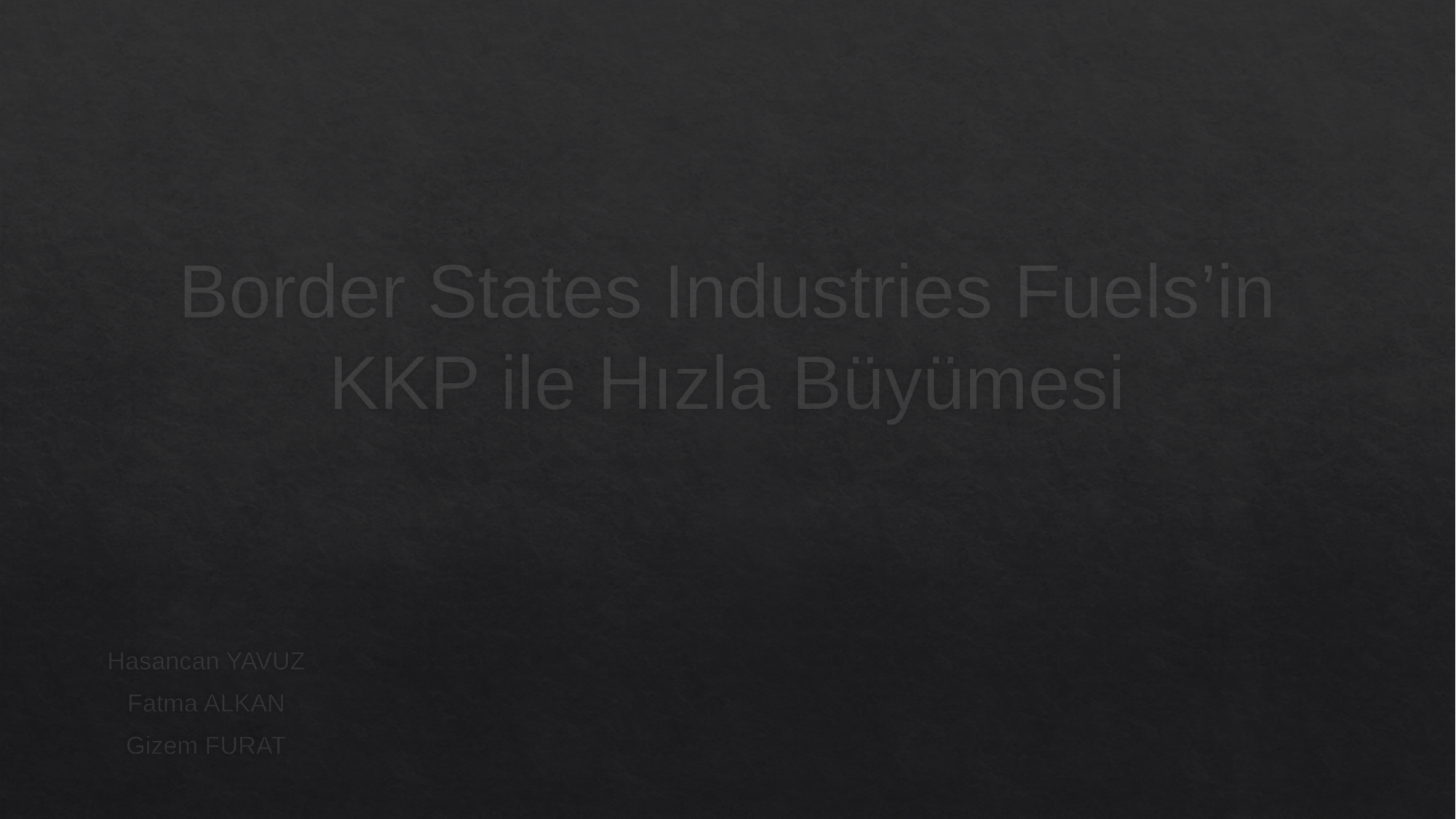

# Border States Industries Fuels’in KKP ile Hızla Büyümesi
Hasancan YAVUZ
Fatma ALKAN
Gizem FURAT